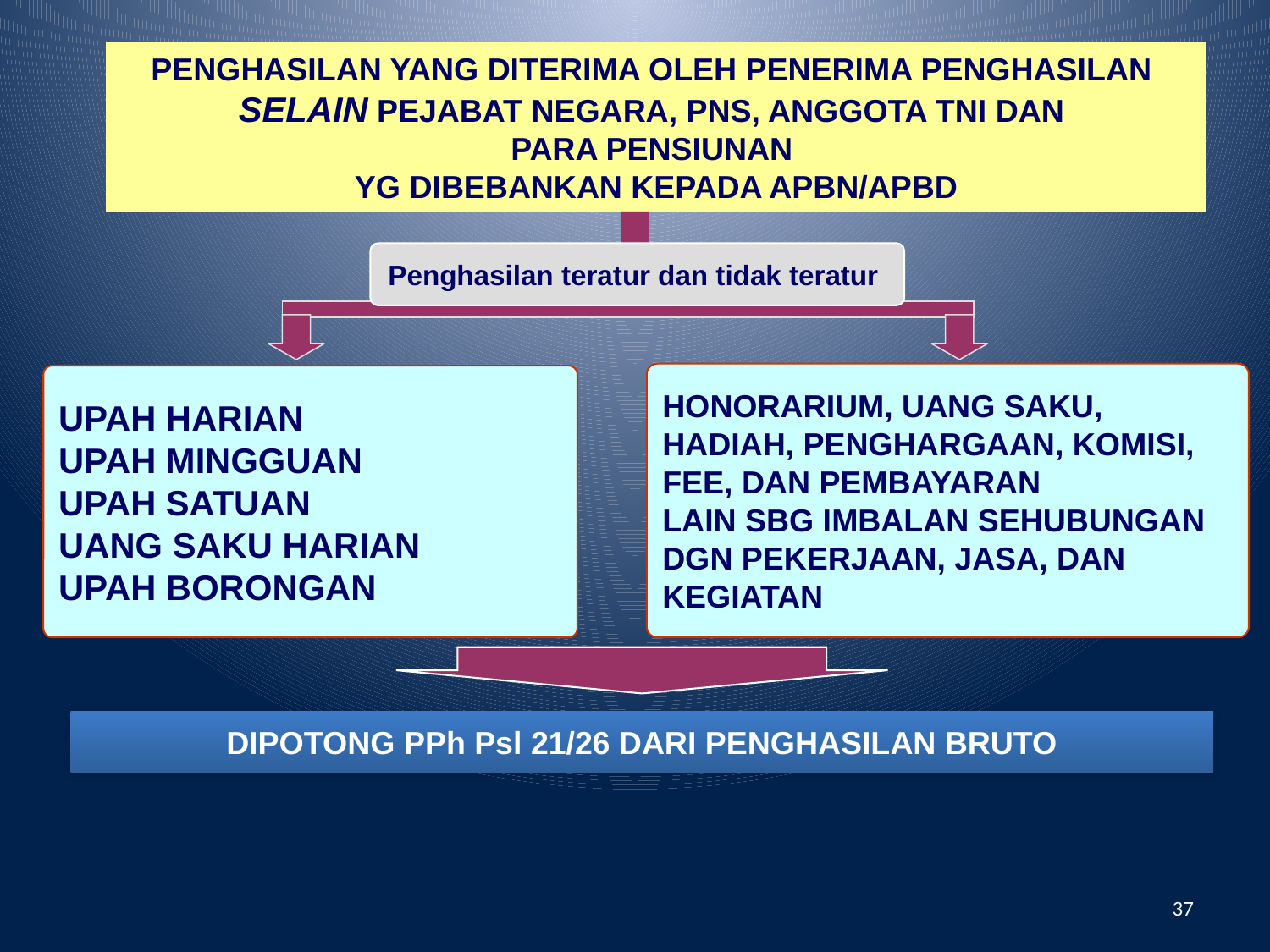

PENGHASILAN YANG DITERIMA OLEH PENERIMA PENGHASILAN
SELAIN PEJABAT NEGARA, PNS, ANGGOTA TNI DAN
PARA PENSIUNAN
YG DIBEBANKAN KEPADA APBN/APBD

Penghasilan teratur dan tidak teratur

HONORARIUM, UANG SAKU,
HADIAH, PENGHARGAAN, KOMISI,
FEE, DAN PEMBAYARAN
LAIN SBG IMBALAN SEHUBUNGAN
DGN PEKERJAAN, JASA, DAN
KEGIATAN
UPAH HARIAN
UPAH MINGGUAN
UPAH SATUAN
UANG SAKU HARIAN
UPAH BORONGAN

DIPOTONG PPh Psl 21/26 DARI PENGHASILAN BRUTO

37